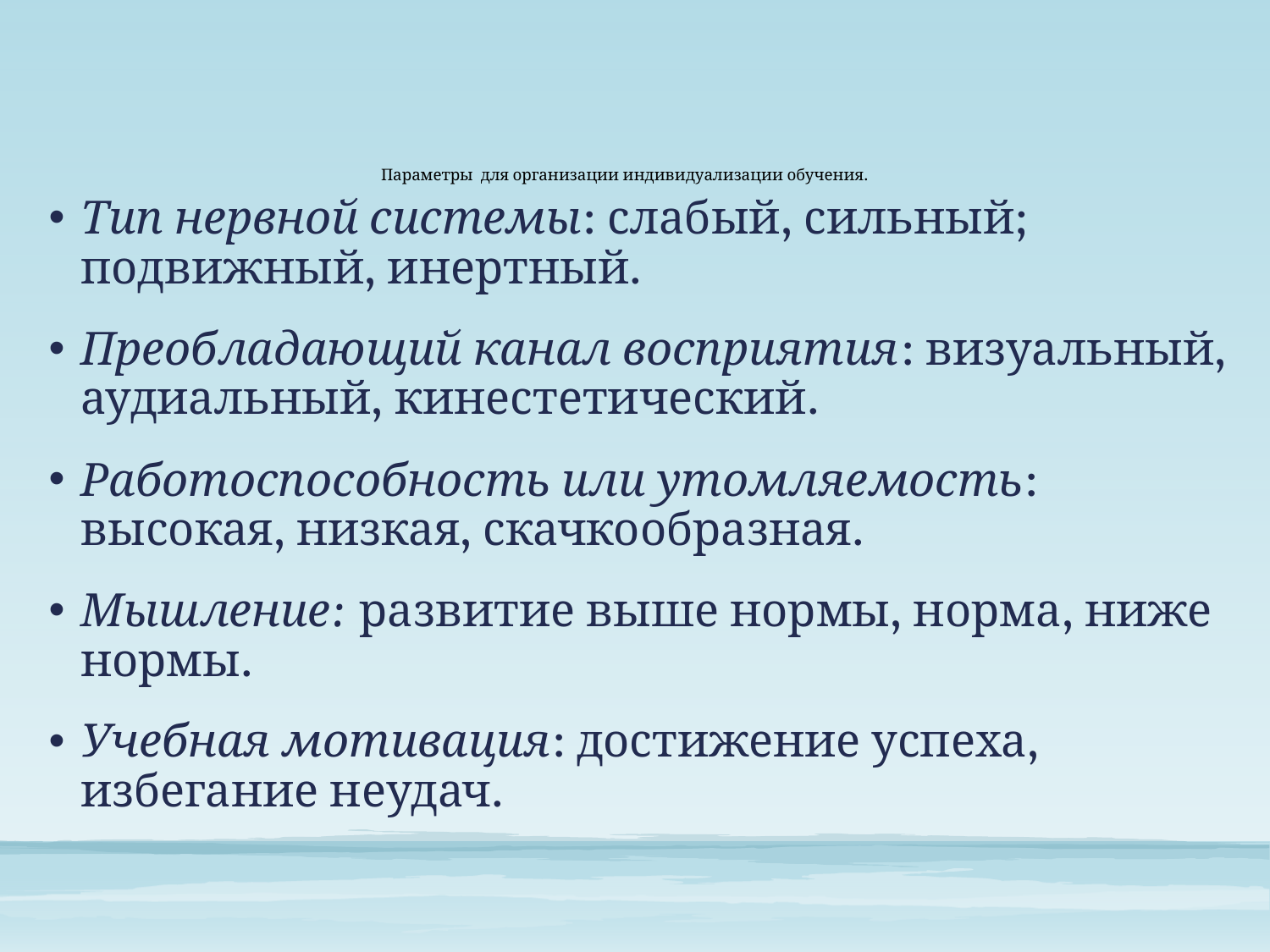

# Параметры  для организации индивидуализации обучения.
Тип нервной системы: слабый, сильный; подвижный, инертный.
Преобладающий канал восприятия: визуальный, аудиальный, кинестетический.
Работоспособность или утомляемость: высокая, низкая, скачкообразная.
Мышление: развитие выше нормы, норма, ниже нормы.
Учебная мотивация: достижение успеха, избегание неудач.